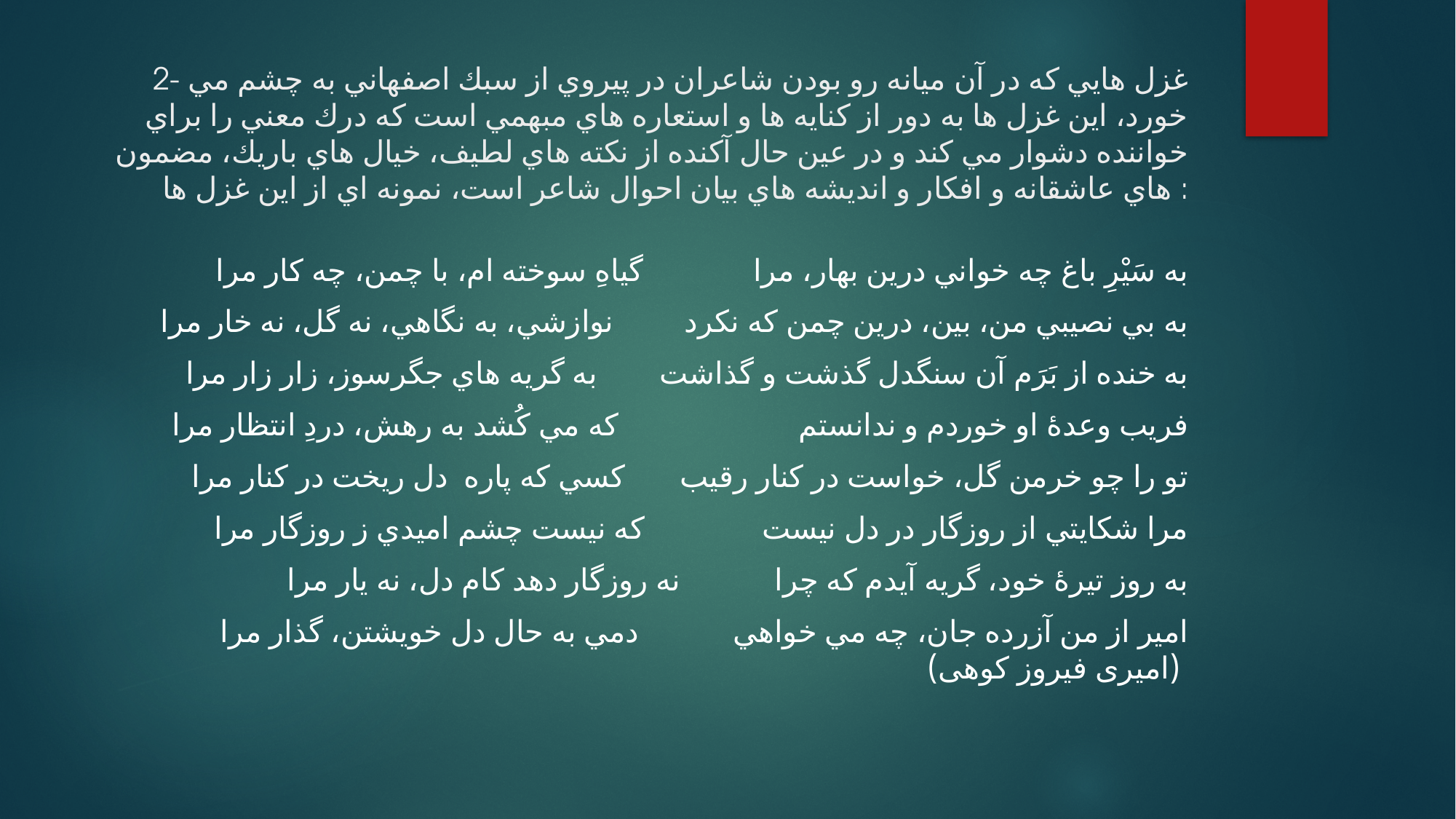

# 2- غزل هايي كه در آن ميانه رو بودن شاعران در پيروي از سبك اصفهاني به چشم مي خورد، اين غزل ها به دور از كنايه ها و استعاره هاي مبهمي است كه درك معني را براي خواننده دشوار مي كند و در عين حال آكنده از نكته هاي لطيف، خيال هاي باريك، مضمون هاي عاشقانه و افكار و انديشه هاي بيان احوال شاعر است، نمونه اي از اين غزل ها :
به سَيْرِ باغ چه خواني درين بهار، مرا              گياهِ سوخته ام، با چمن، چه كار مرا
به بي نصيبي من، بين، درين چمن كه نكرد         نوازشي، به نگاهي، نه گل، نه خار مرا
به خنده از بَرَم آن سنگدل گذشت و گذاشت        به گريه هاي جگرسوز، زار زار مرا
فريب وعدۀ او خوردم و ندانستم                       كه مي كُشد به رهش، دردِ انتظار مرا
تو را چو خرمن گل، خواست در كنار رقيب       كسي كه پاره  دل ريخت در كنار مرا
مرا شكايتي از روزگار در دل نيست               كه نيست چشم اميدي ز روزگار مرا
به روز تيرۀ خود، گريه آيدم كه چرا            نه روزگار دهد كام دل، نه يار مرا
امير از من آزرده جان، چه مي خواهي            دمي به حال دل خويشتن، گذار مرا (امیری فیروز کوهی)